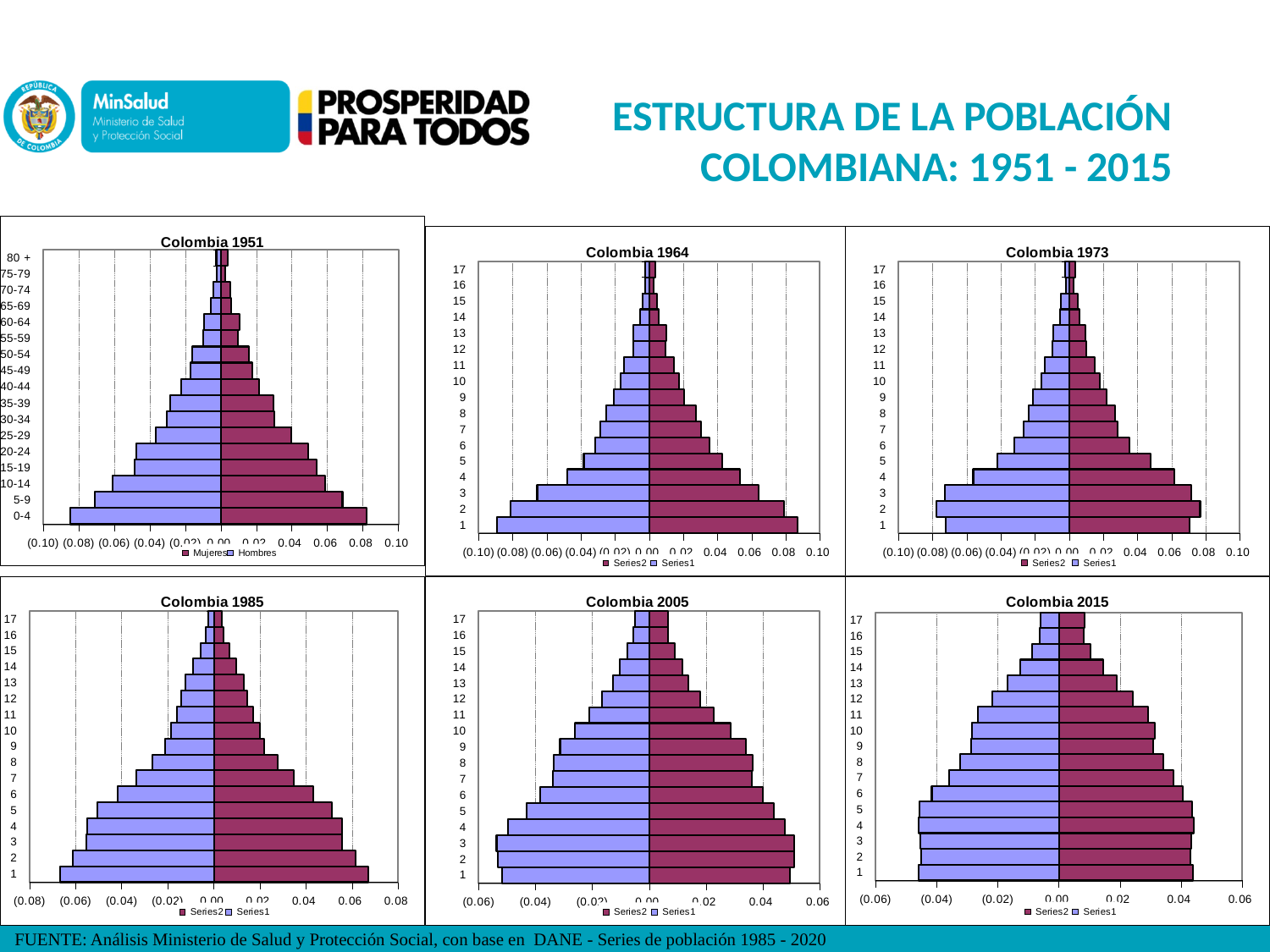

# ESTRUCTURA DE LA POBLACIÓN COLOMBIANA: 1951 - 2015

### Chart: Colombia 1951

| Category | Hombres | Mujeres |
|---|---|---|
| 0-4 | -0.08472478402965172 | 0.08208988388396002 |
| 5-9 | -0.07074937554042131 | 0.06848264538061112 |
| 10-14 | -0.06092117840400697 | 0.05857883713679176 |
| 15-19 | -0.048543666839470895 | 0.053917309947384834 |
| 20-24 | -0.047417070245034616 | 0.04903188838339979 |
| 25-29 | -0.036451856608922896 | 0.039830933920078075 |
| 30-34 | -0.03048044936331261 | 0.030040586866876093 |
| 35-39 | -0.02828915219286916 | 0.029763257080704257 |
| 40-44 | -0.022128939826293995 | 0.021353770122106222 |
| 45-49 | -0.01724449791152147 | 0.017514257681050978 |
| 50-54 | -0.016302431605122385 | 0.01563698261274048 |
| 55-59 | -0.009829354903665358 | 0.009415408581851806 |
| 60-64 | -0.009557190540614074 | 0.010414472660617787 |
| 65-69 | -0.005479178045811825 | 0.005640909224902437 |
| 70-74 | -0.0040924400559326545 | 0.005091949429795199 |
| 75-79 | -0.0021190703057725655 | 0.0024400390114128296 |
| 80 + | -0.00255269867085648 | 0.0038735329864365907 |

### Chart: Colombia 1964

| Category |  |  |
|---|---|---|

### Chart: Colombia 1973

| Category |  |  |
|---|---|---|

### Chart: Colombia 1985

| Category |  |  |
|---|---|---|

### Chart: Colombia 2005

| Category |  |  |
|---|---|---|

### Chart: Colombia 2015

| Category |  |  |
|---|---|---|
FUENTE: Análisis Ministerio de Salud y Protección Social, con base en  DANE - Series de población 1985 - 2020